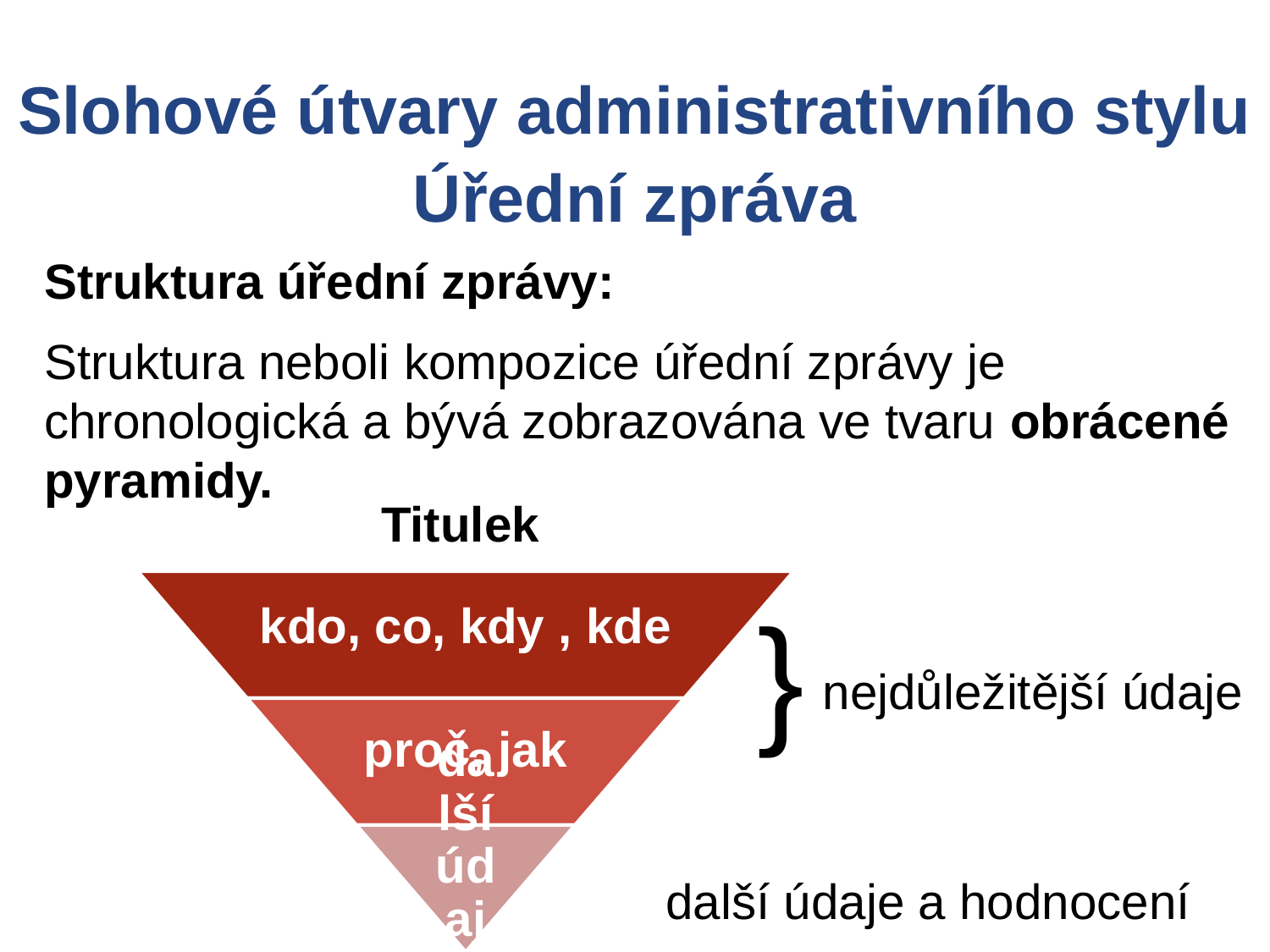

Slohové útvary administrativního stylu
Úřední zpráva
Struktura úřední zprávy:
Struktura neboli kompozice úřední zprávy je chronologická a bývá zobrazována ve tvaru obrácené pyramidy.
Titulek
kdo, co, kdy , kde
proč, jak
další údaje
}
nejdůležitější údaje
další údaje a hodnocení